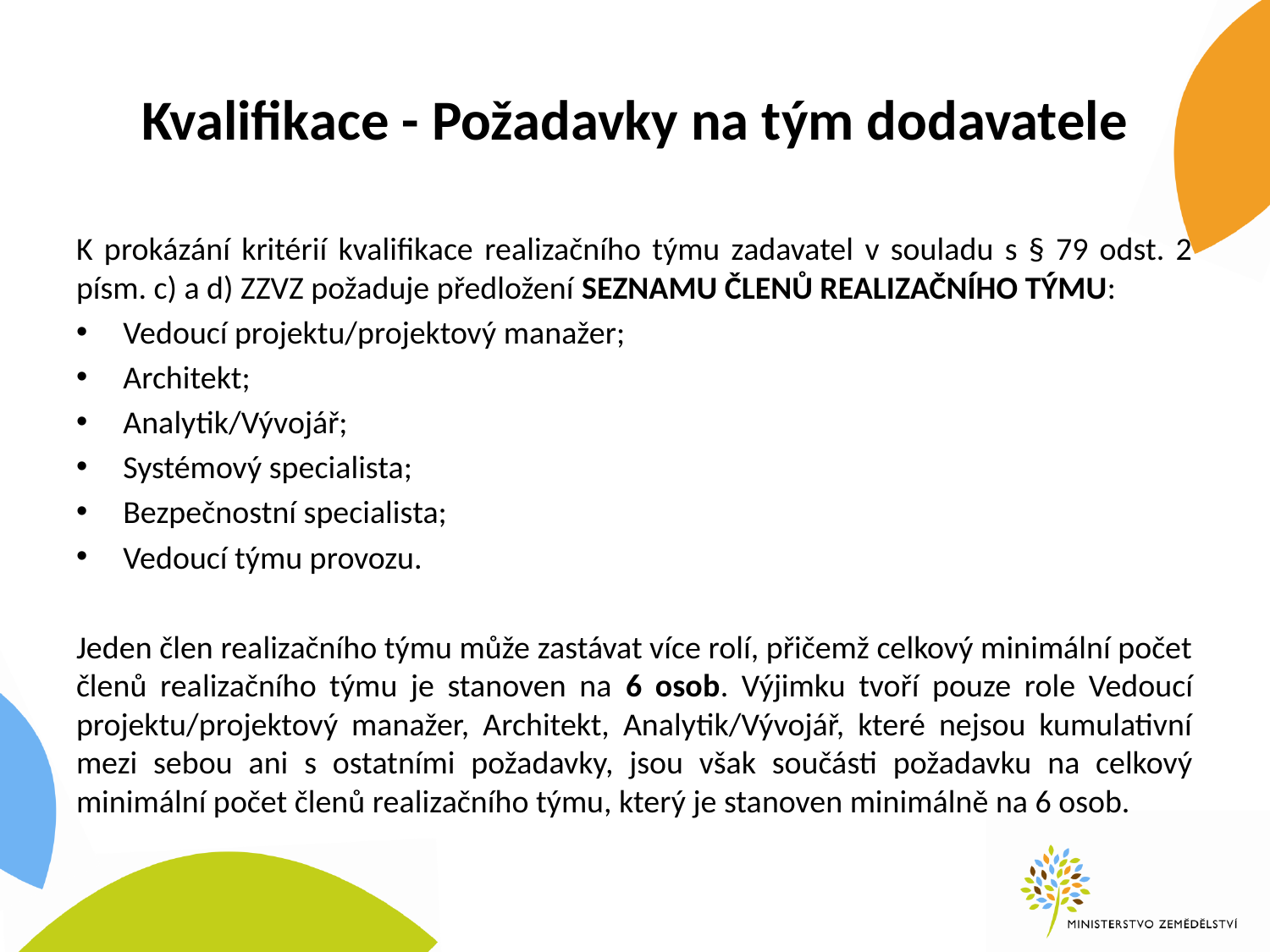

# Kvalifikace - Požadavky na tým dodavatele
K prokázání kritérií kvalifikace realizačního týmu zadavatel v souladu s § 79 odst. 2 písm. c) a d) ZZVZ požaduje předložení SEZNAMU ČLENŮ REALIZAČNÍHO TÝMU:
Vedoucí projektu/projektový manažer;
Architekt;
Analytik/Vývojář;
Systémový specialista;
Bezpečnostní specialista;
Vedoucí týmu provozu.

Jeden člen realizačního týmu může zastávat více rolí, přičemž celkový minimální počet členů realizačního týmu je stanoven na 6 osob. Výjimku tvoří pouze role Vedoucí projektu/projektový manažer, Architekt, Analytik/Vývojář, které nejsou kumulativní mezi sebou ani s ostatními požadavky, jsou však součásti požadavku na celkový minimální počet členů realizačního týmu, který je stanoven minimálně na 6 osob.